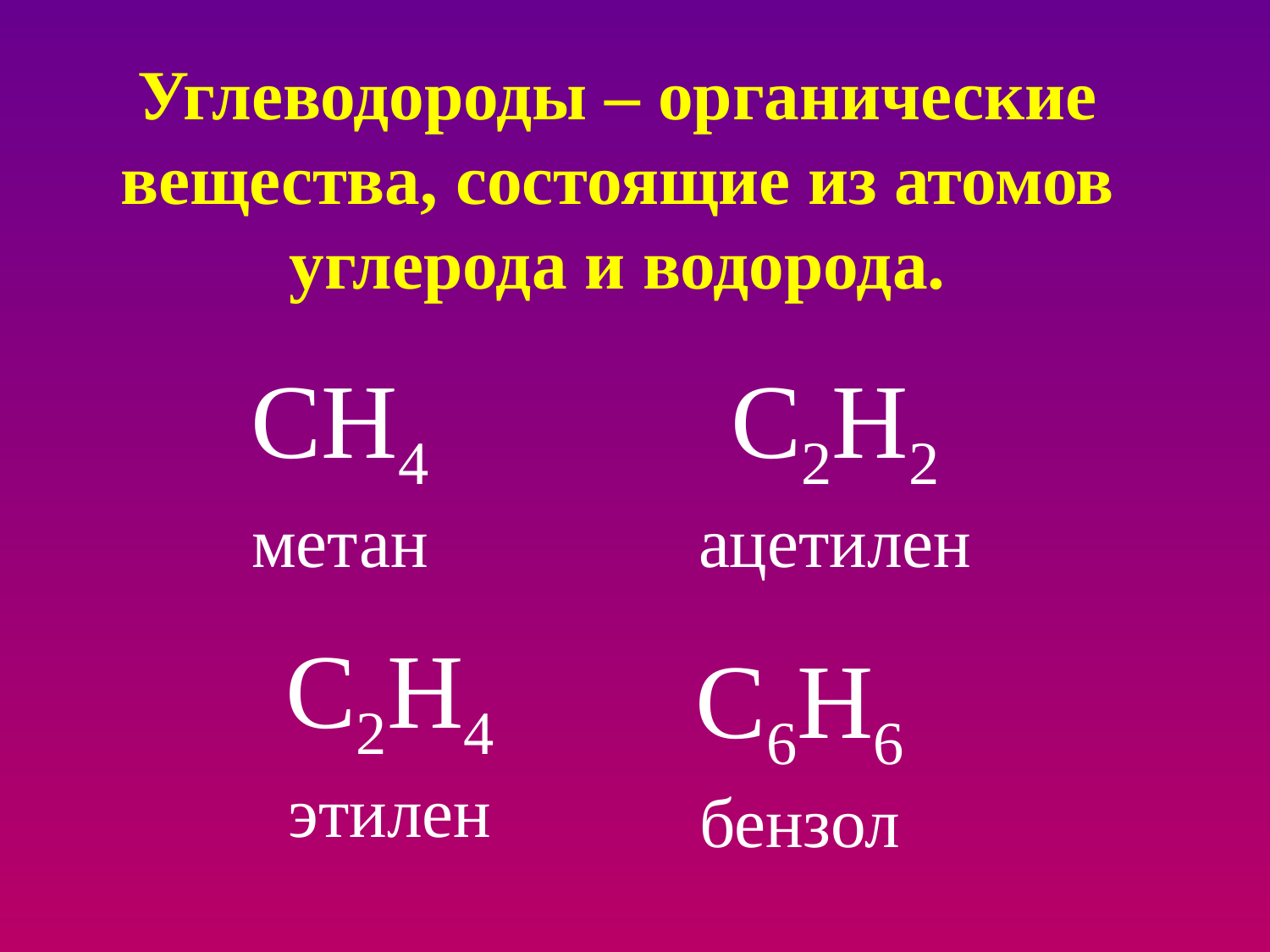

# Углеводороды – органические вещества, состоящие из атомов углерода и водорода.
СН4
метан

С2Н2
ацетилен
С2Н4
этилен

С6Н6
бензол